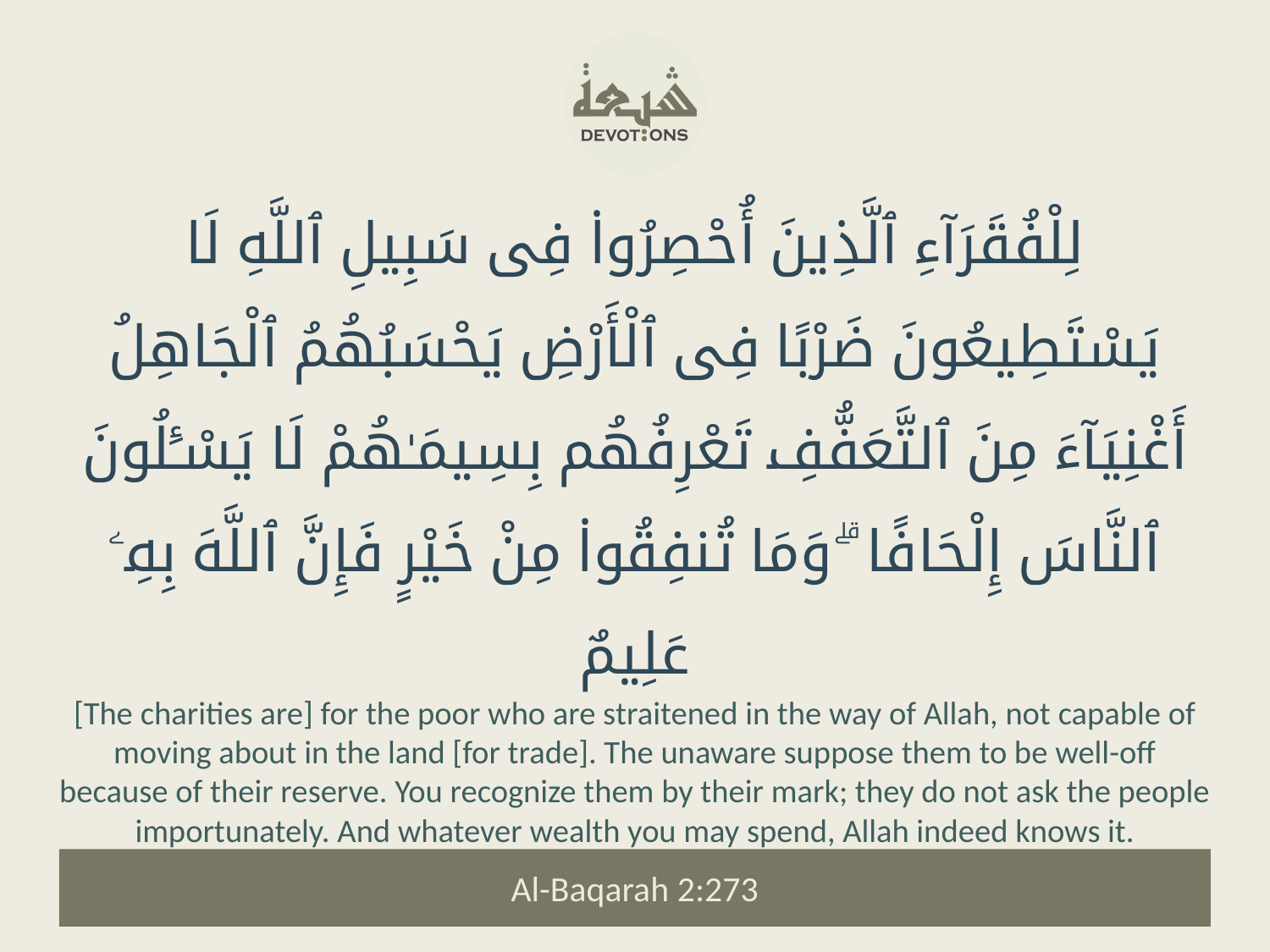

لِلْفُقَرَآءِ ٱلَّذِينَ أُحْصِرُوا۟ فِى سَبِيلِ ٱللَّهِ لَا يَسْتَطِيعُونَ ضَرْبًا فِى ٱلْأَرْضِ يَحْسَبُهُمُ ٱلْجَاهِلُ أَغْنِيَآءَ مِنَ ٱلتَّعَفُّفِ تَعْرِفُهُم بِسِيمَـٰهُمْ لَا يَسْـَٔلُونَ ٱلنَّاسَ إِلْحَافًا ۗ وَمَا تُنفِقُوا۟ مِنْ خَيْرٍ فَإِنَّ ٱللَّهَ بِهِۦ عَلِيمٌ
[The charities are] for the poor who are straitened in the way of Allah, not capable of moving about in the land [for trade]. The unaware suppose them to be well-off because of their reserve. You recognize them by their mark; they do not ask the people importunately. And whatever wealth you may spend, Allah indeed knows it.
Al-Baqarah 2:273